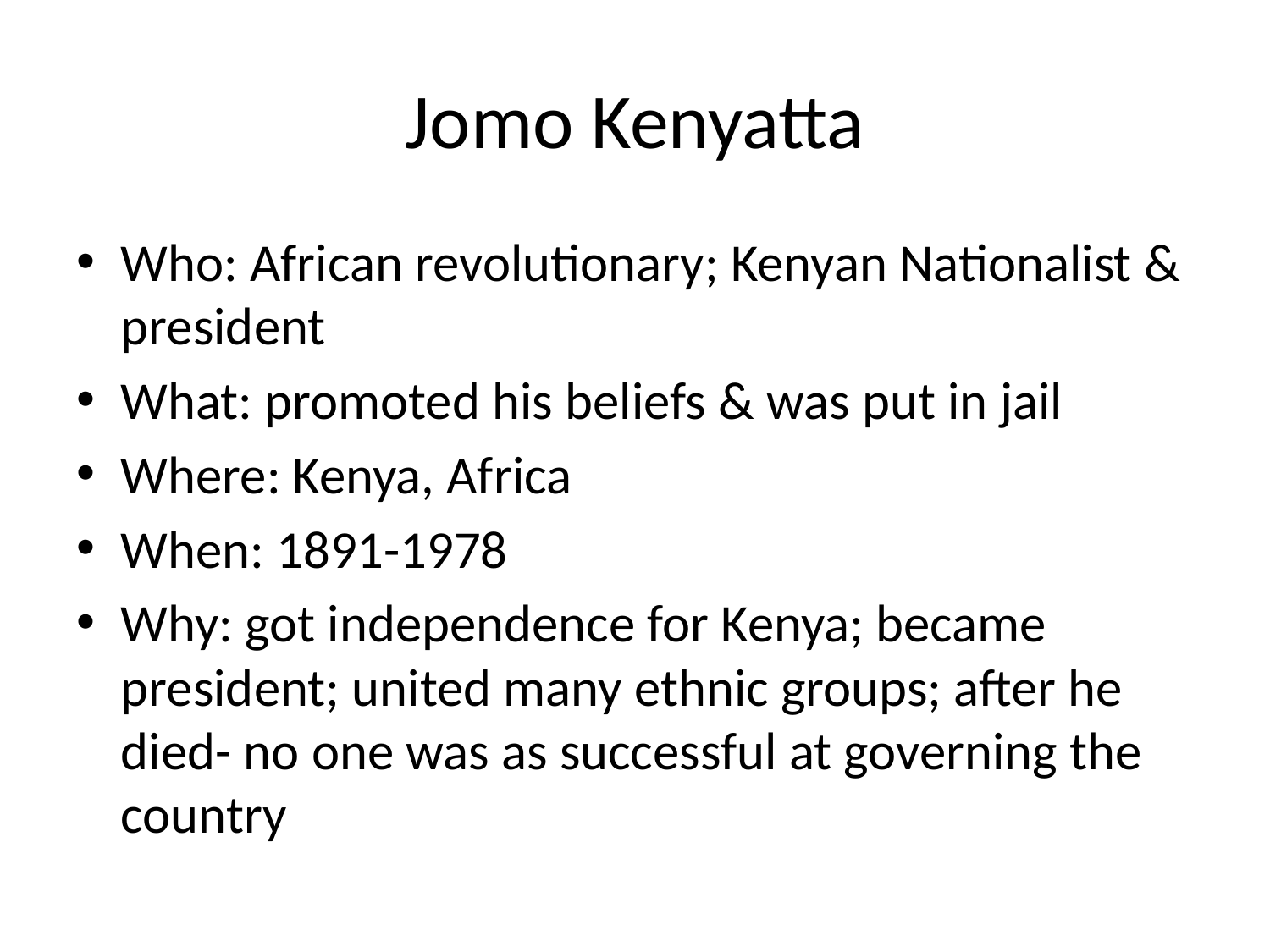

# Jomo Kenyatta
Who: African revolutionary; Kenyan Nationalist & president
What: promoted his beliefs & was put in jail
Where: Kenya, Africa
When: 1891-1978
Why: got independence for Kenya; became president; united many ethnic groups; after he died- no one was as successful at governing the country